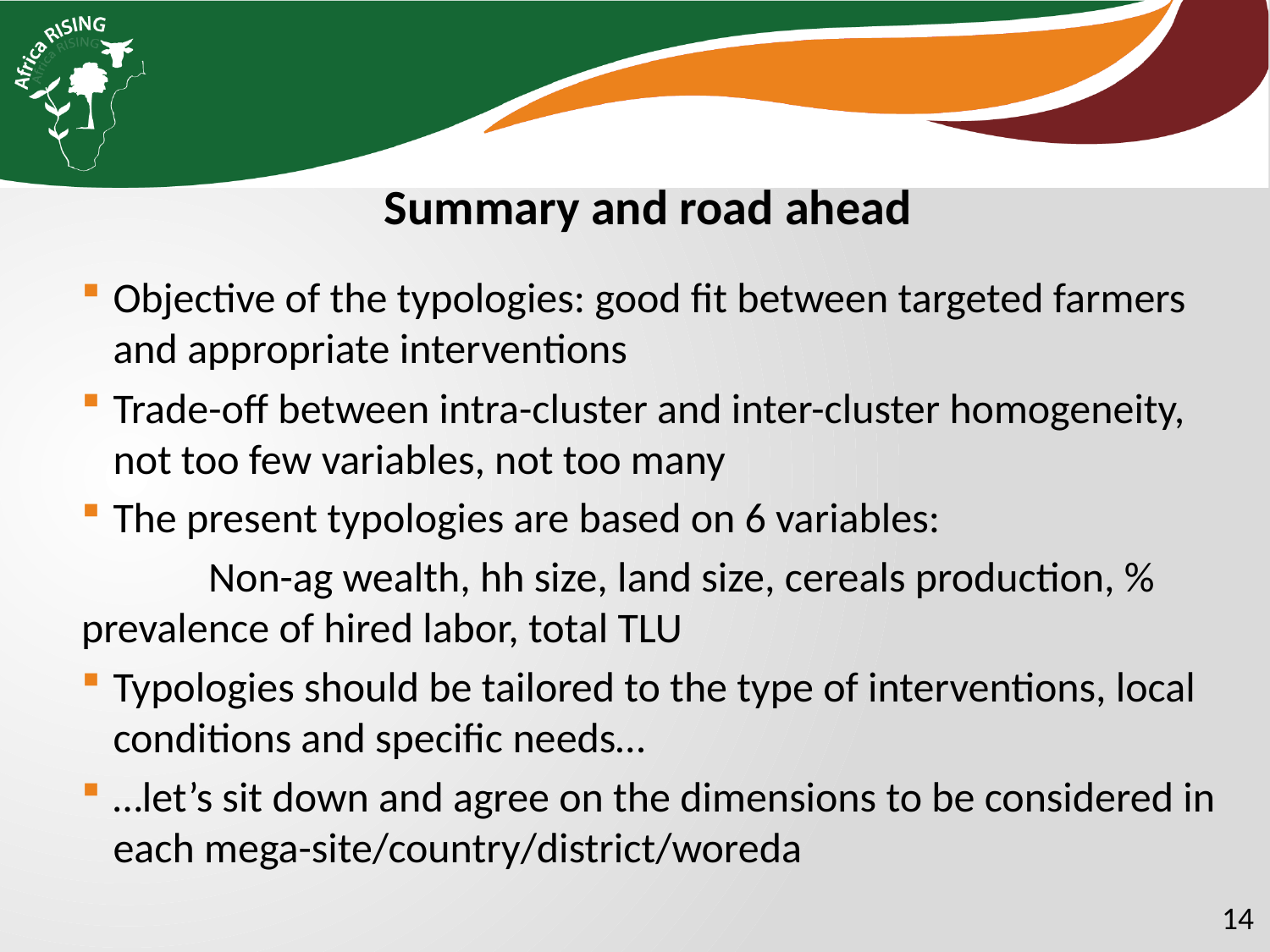

Summary and road ahead
Objective of the typologies: good fit between targeted farmers and appropriate interventions
Trade-off between intra-cluster and inter-cluster homogeneity, not too few variables, not too many
The present typologies are based on 6 variables:
	Non-ag wealth, hh size, land size, cereals production, % 	prevalence of hired labor, total TLU
Typologies should be tailored to the type of interventions, local conditions and specific needs…
…let’s sit down and agree on the dimensions to be considered in each mega-site/country/district/woreda

14